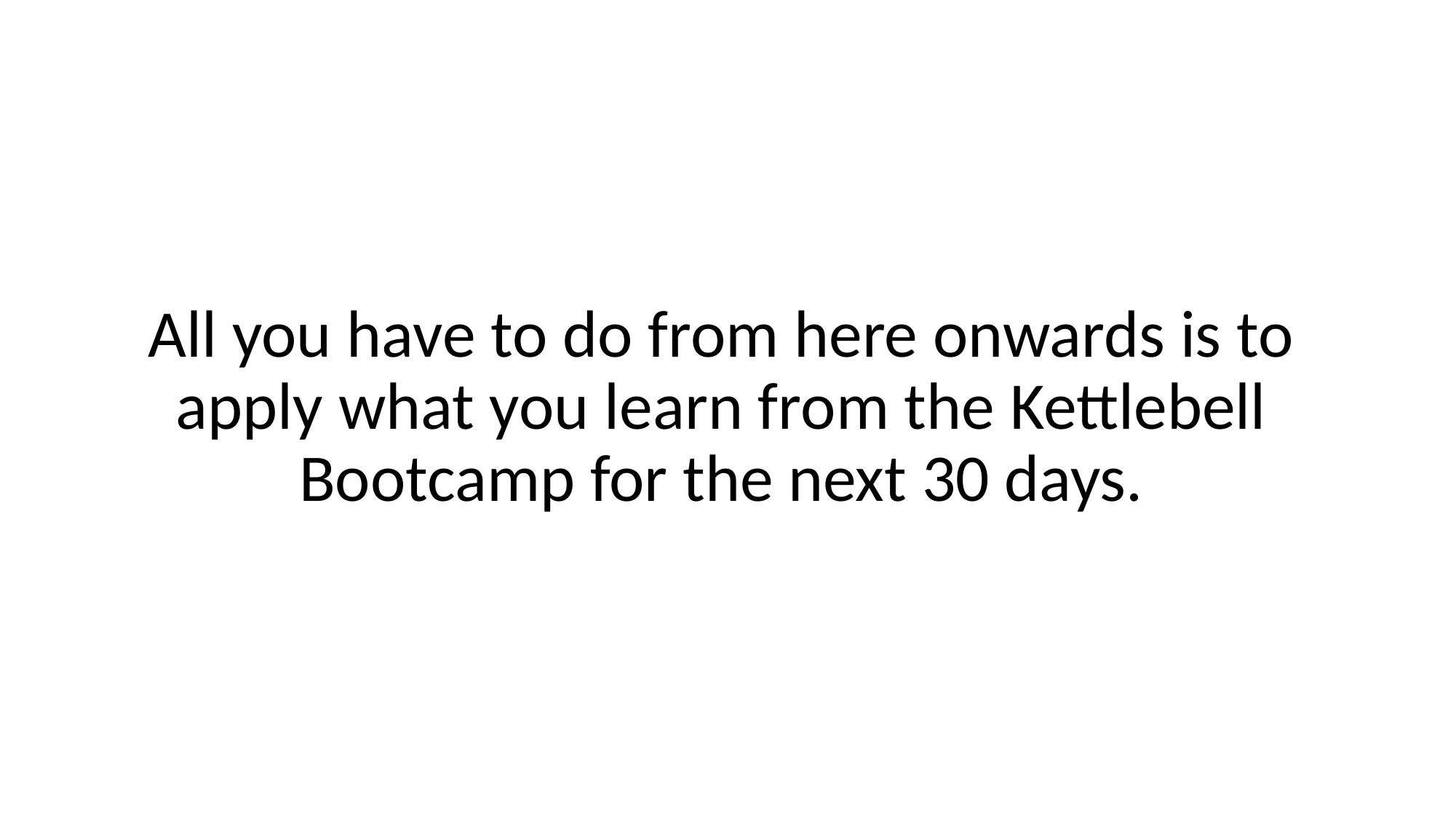

All you have to do from here onwards is to apply what you learn from the Kettlebell Bootcamp for the next 30 days.